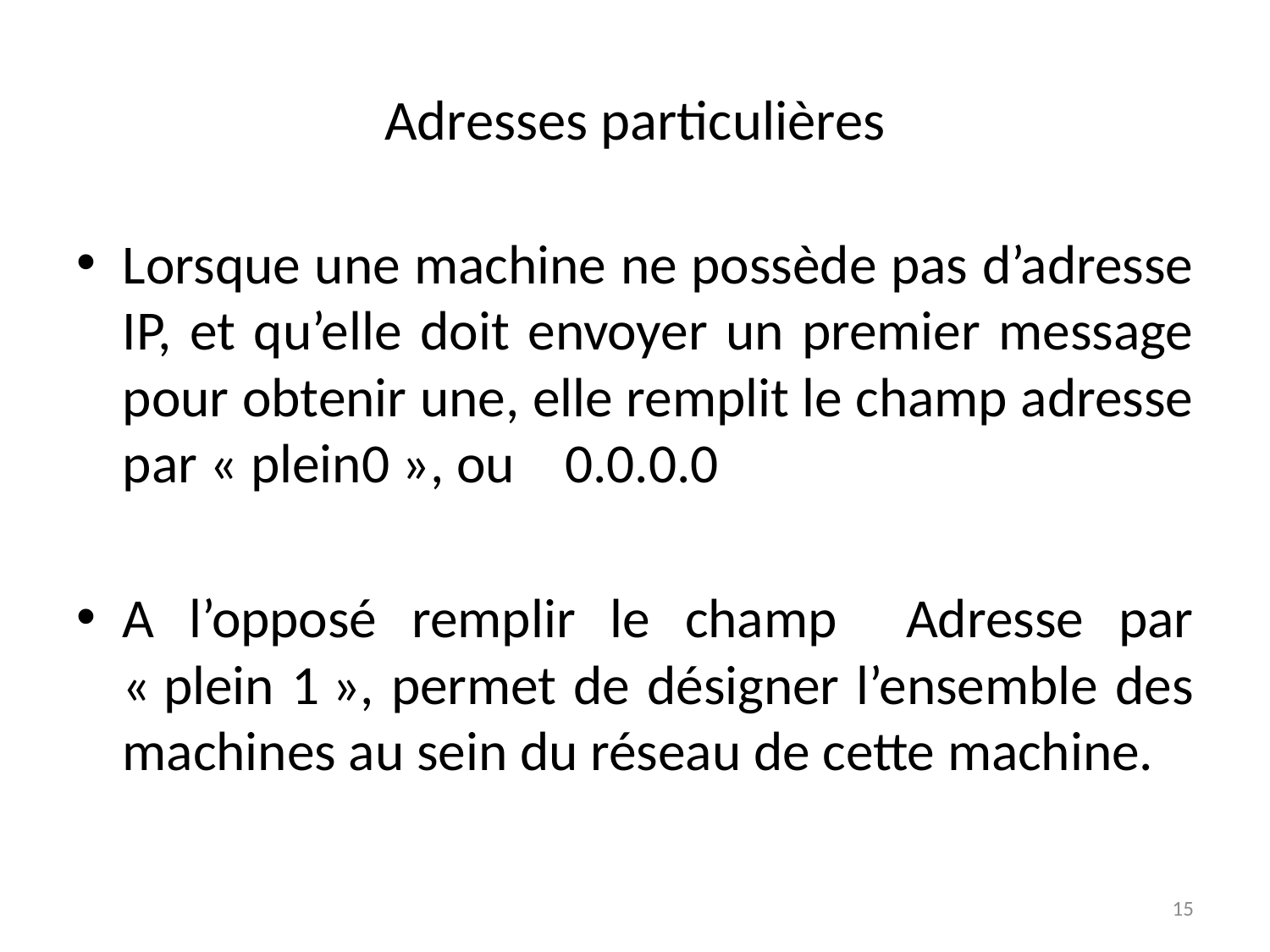

# Adresses particulières
Lorsque une machine ne possède pas d’adresse IP, et qu’elle doit envoyer un premier message pour obtenir une, elle remplit le champ adresse par « plein0 », ou    0.0.0.0

A l’opposé remplir le champ  Adresse par « plein 1 », permet de désigner l’ensemble des machines au sein du réseau de cette machine.

15